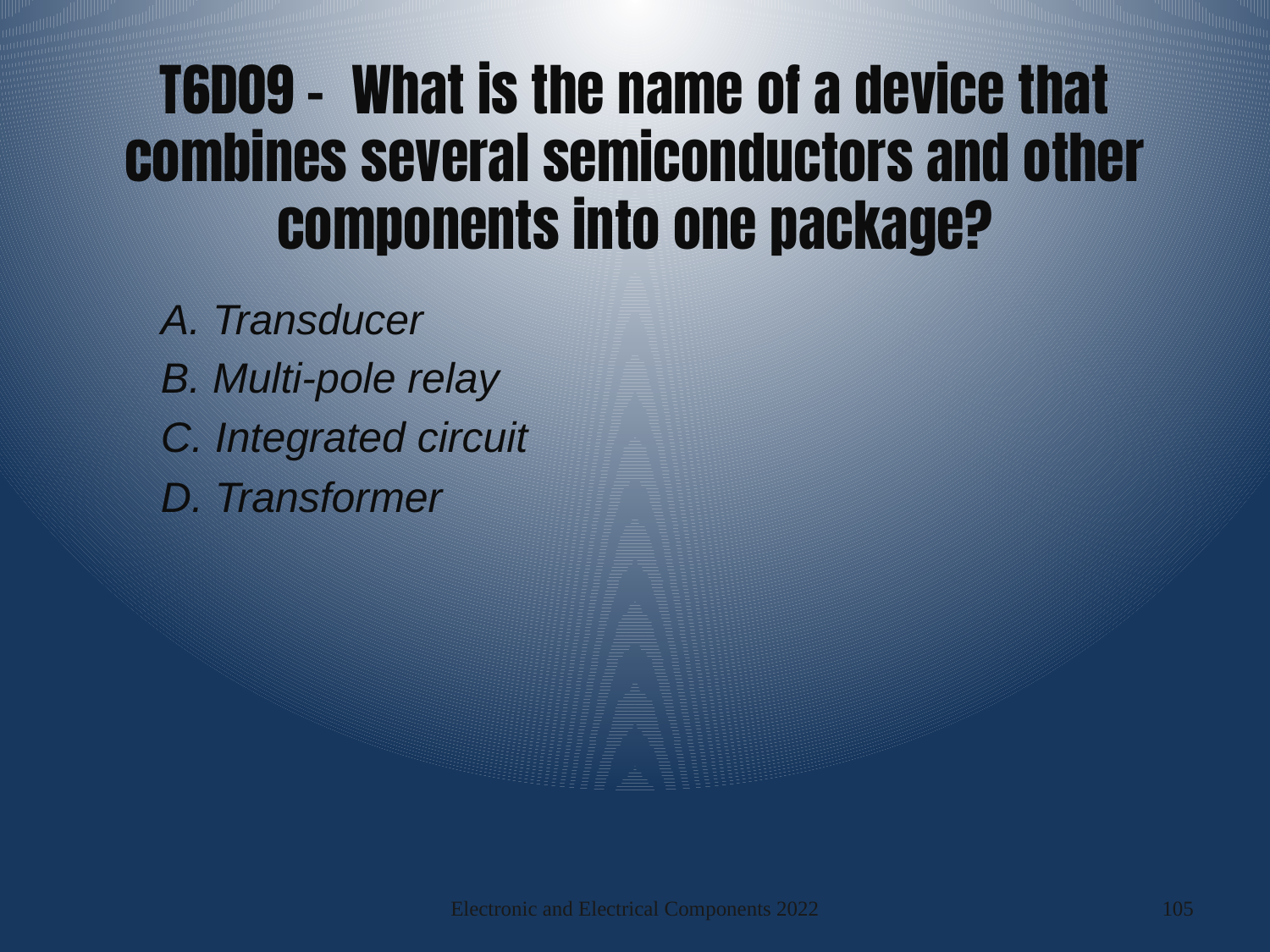

# T6D09 -  What is the name of a device that combines several semiconductors and other components into one package?
A. Transducer
B. Multi-pole relay
C. Integrated circuit
D. Transformer

Electronic and Electrical Components 2022
105